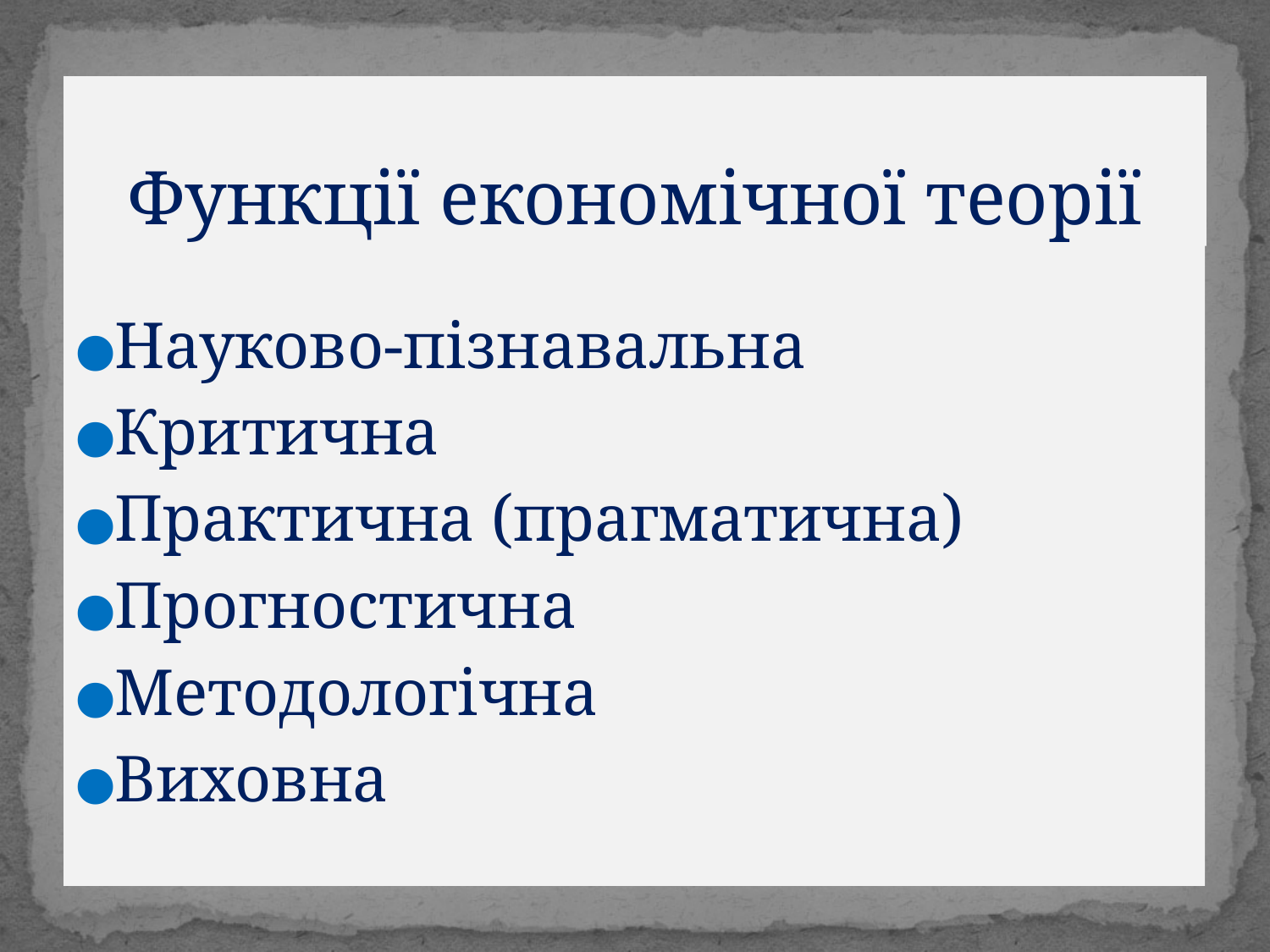

# Функції економічної теорії

Науково-пізнавальна
Критична
Практична (прагматична)
Прогностична
Методологічна
Виховна